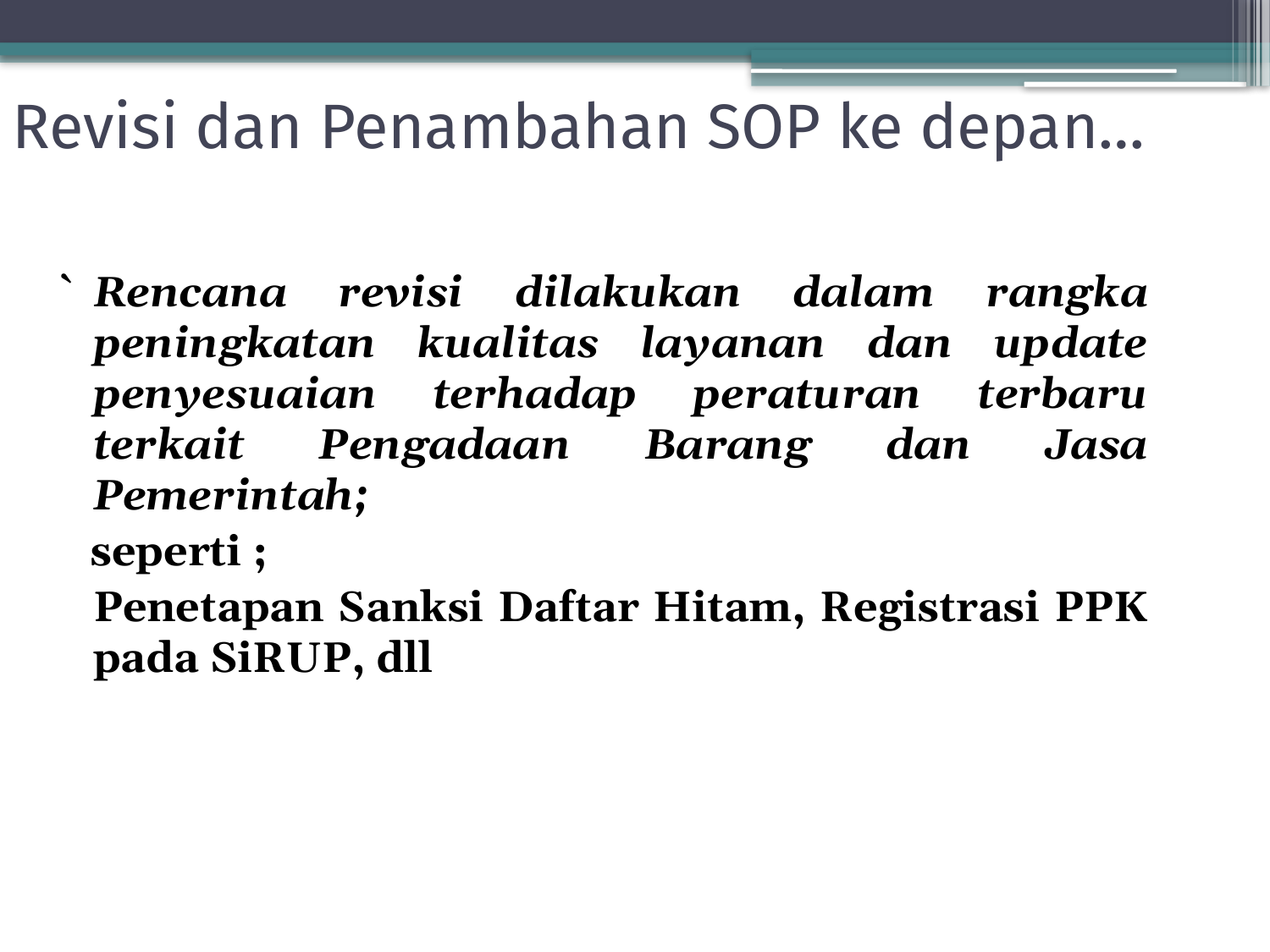

# Revisi dan Penambahan SOP ke depan…
`	Rencana revisi dilakukan dalam rangka peningkatan kualitas layanan dan update penyesuaian terhadap peraturan terbaru terkait Pengadaan Barang dan Jasa Pemerintah;
   seperti ;
	Penetapan Sanksi Daftar Hitam, Registrasi PPK pada SiRUP, dll